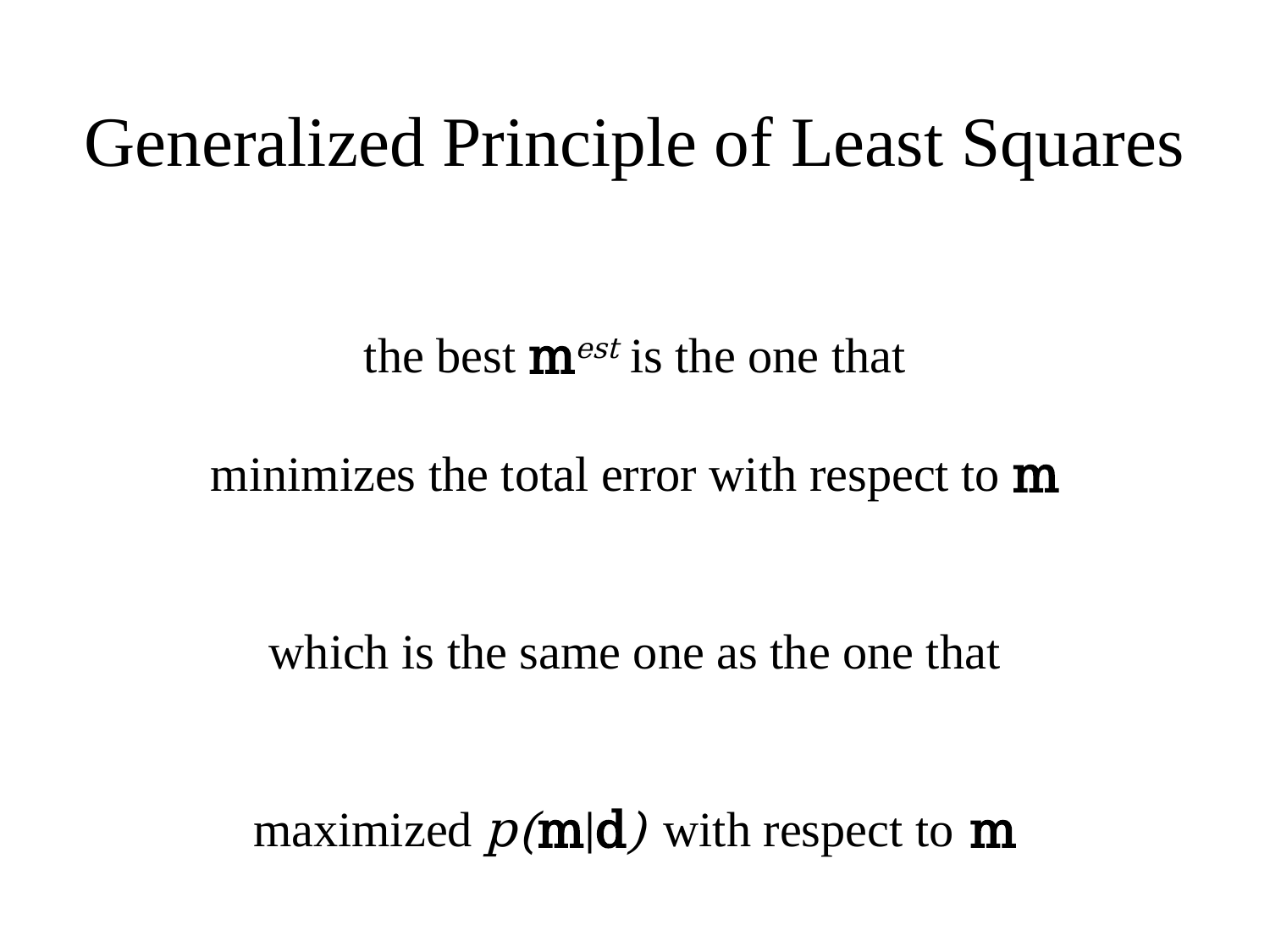

# Generalized Principle of Least Squares the best mest is the one that minimizes the total error with respect to m which is the same one as the one that maximized p(m|d) with respect to m